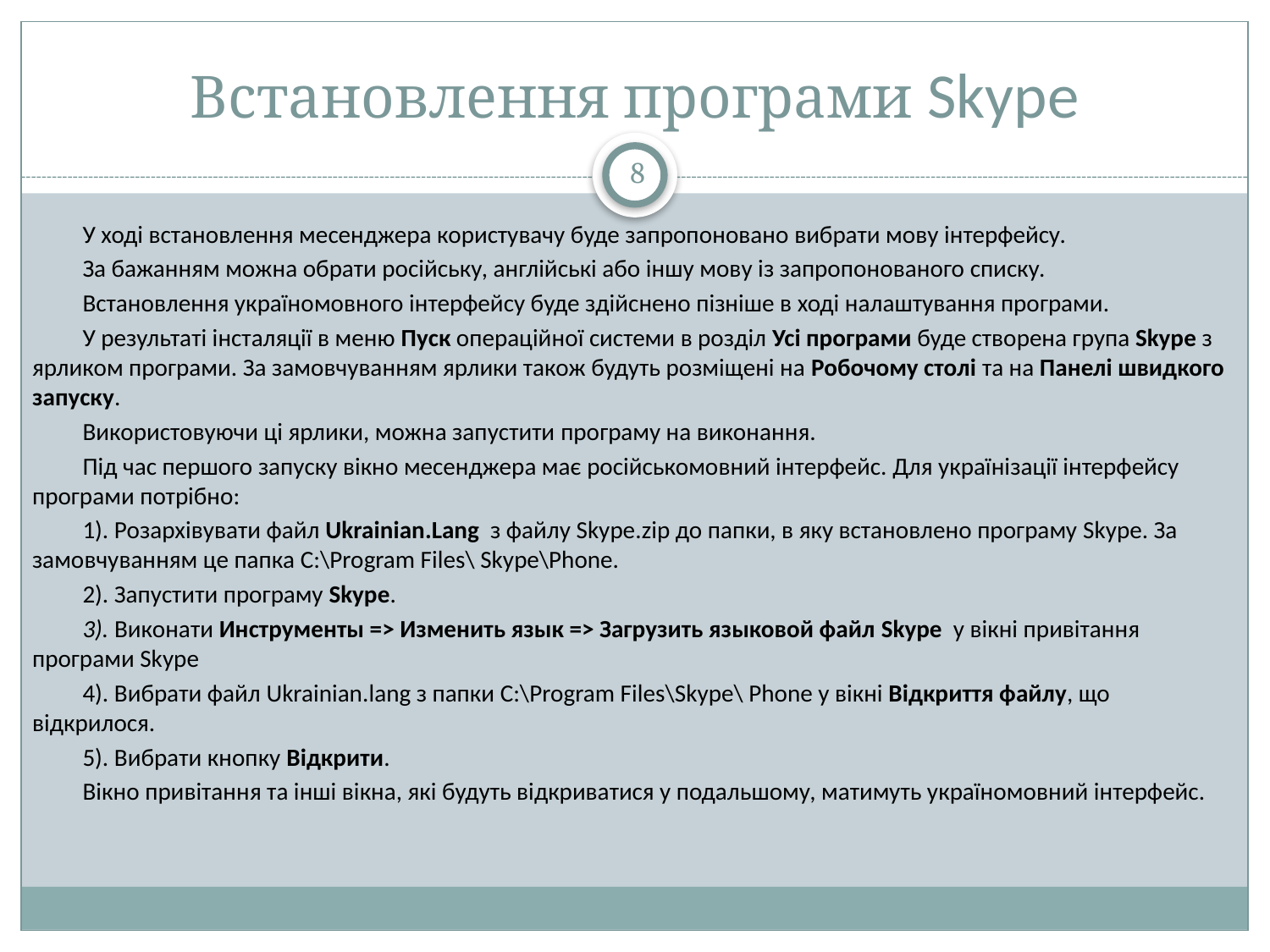

# Встановлення програми Skype
8
У ході встановлення месенджера користувачу буде запропоновано вибрати мову інтерфейсу.
За бажанням можна обрати російську, англійські або іншу мову із запропонованого списку.
Встановлення україномовного інтерфейсу буде здійснено пізніше в ході налаштування програми.
У результаті інсталяції в меню Пуск операційної системи в розділ Усі програми буде створена група Skype з ярликом програми. За замовчуванням ярлики також будуть розміщені на Робочому столі та на Панелі швидкого запуску.
Використовуючи ці ярлики, можна запустити програму на виконання.
Під час першого запуску вікно месенджера має російськомовний інтерфейс. Для українізації інтерфейсу програми потрібно:
1). Розархівувати файл Ukrainian.Lang  з файлу Skype.zip до папки, в яку встановлено програму Skype. За замовчуванням це папка C:\Program Files\ Skype\Phone.
2). Запустити програму Skype.
3). Виконати Инструменты => Изменить язык => Загрузить языковой файл Skype  у вікні привітання програми Skype
4). Вибрати файл Ukrainian.lang з папки C:\Program Files\Skype\ Phone у вікні Відкриття файлу, що відкрилося.
5). Вибрати кнопку Відкрити.
Вікно привітання та інші вікна, які будуть відкриватися у подальшому, матимуть україномовний інтерфейс.